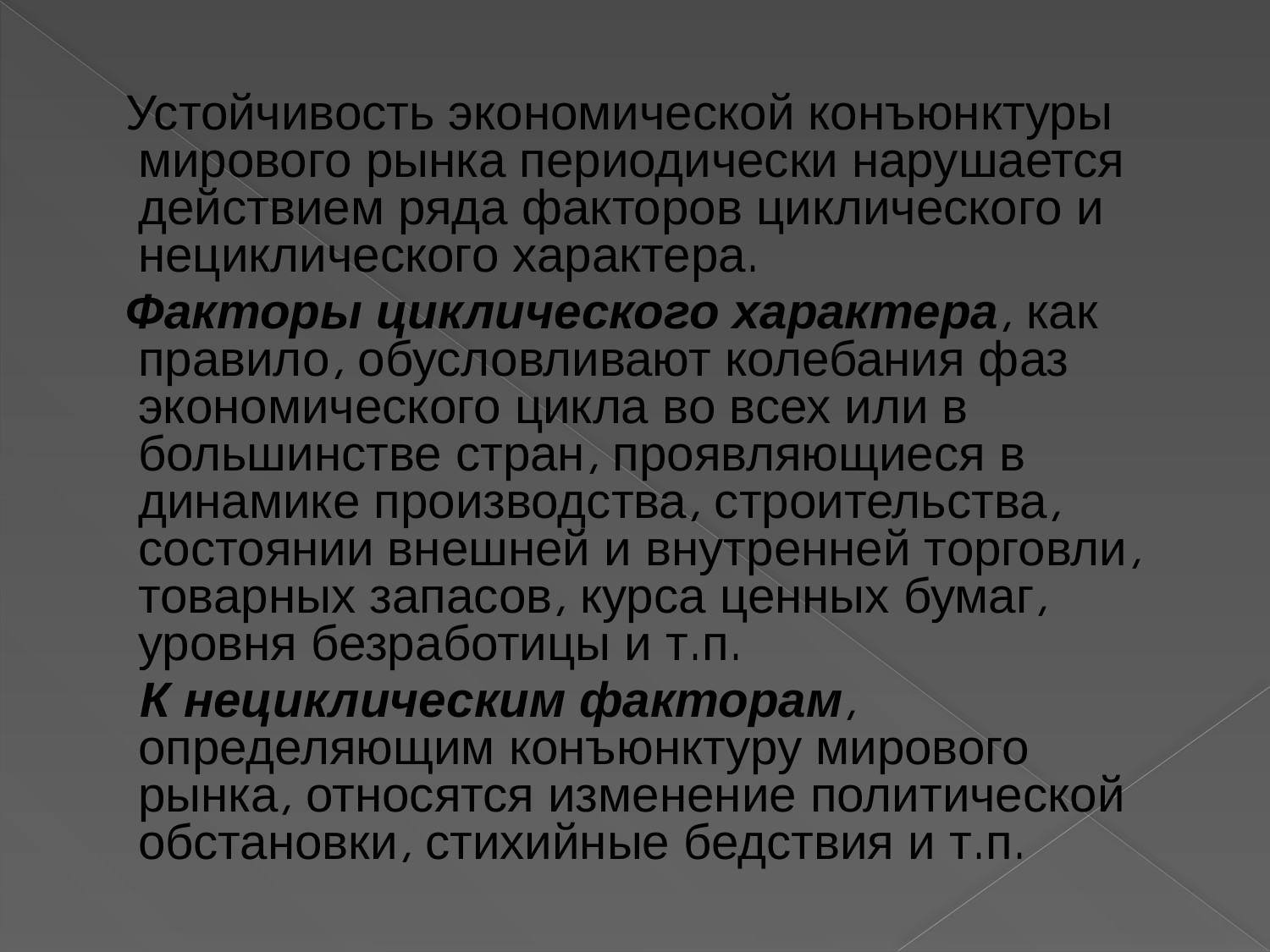

Устойчивость экономической конъюнктуры мирового рынка периодически нарушается действием ряда факторов циклического и нециклического характера.
   Факторы циклического характера, как правило, обусловливают колебания фаз экономического цикла во всех или в большинстве стран, проявляющиеся в динамике производства, строительства, состоянии внешней и внутренней торговли, товарных запасов, курса ценных бумаг, уровня безработицы и т.п.
    К нециклическим факторам, определяющим конъюнктуру мирового рынка, относятся изменение политической обстановки, стихийные бедствия и т.п.